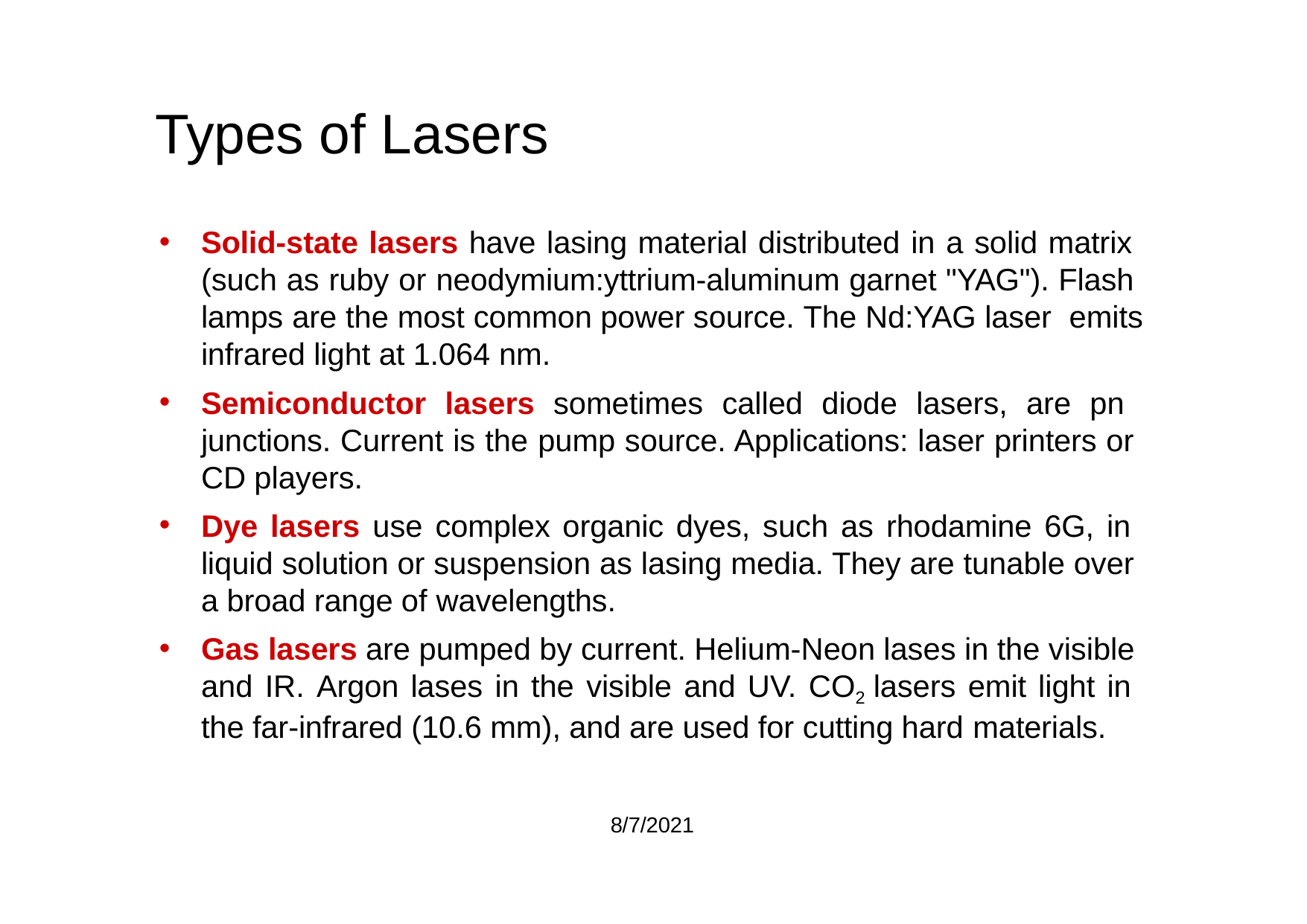

# Types of Lasers
Solid-state lasers have lasing material distributed in a solid matrix  (such as ruby or neodymium:yttrium-aluminum garnet "YAG"). Flash  lamps are the most common power source. The Nd:YAG laser  emits infrared light at 1.064 nm.
Semiconductor lasers sometimes called diode lasers, are pn  junctions. Current is the pump source. Applications: laser printers or  CD players.
Dye lasers use complex organic dyes, such as rhodamine 6G, in  liquid solution or suspension as lasing media. They are tunable over  a broad range of wavelengths.
Gas lasers are pumped by current. Helium-Neon lases in the visible  and IR. Argon lases in the visible and UV. CO2 lasers emit light in  the far-infrared (10.6 mm), and are used for cutting hard materials.
8/7/2021